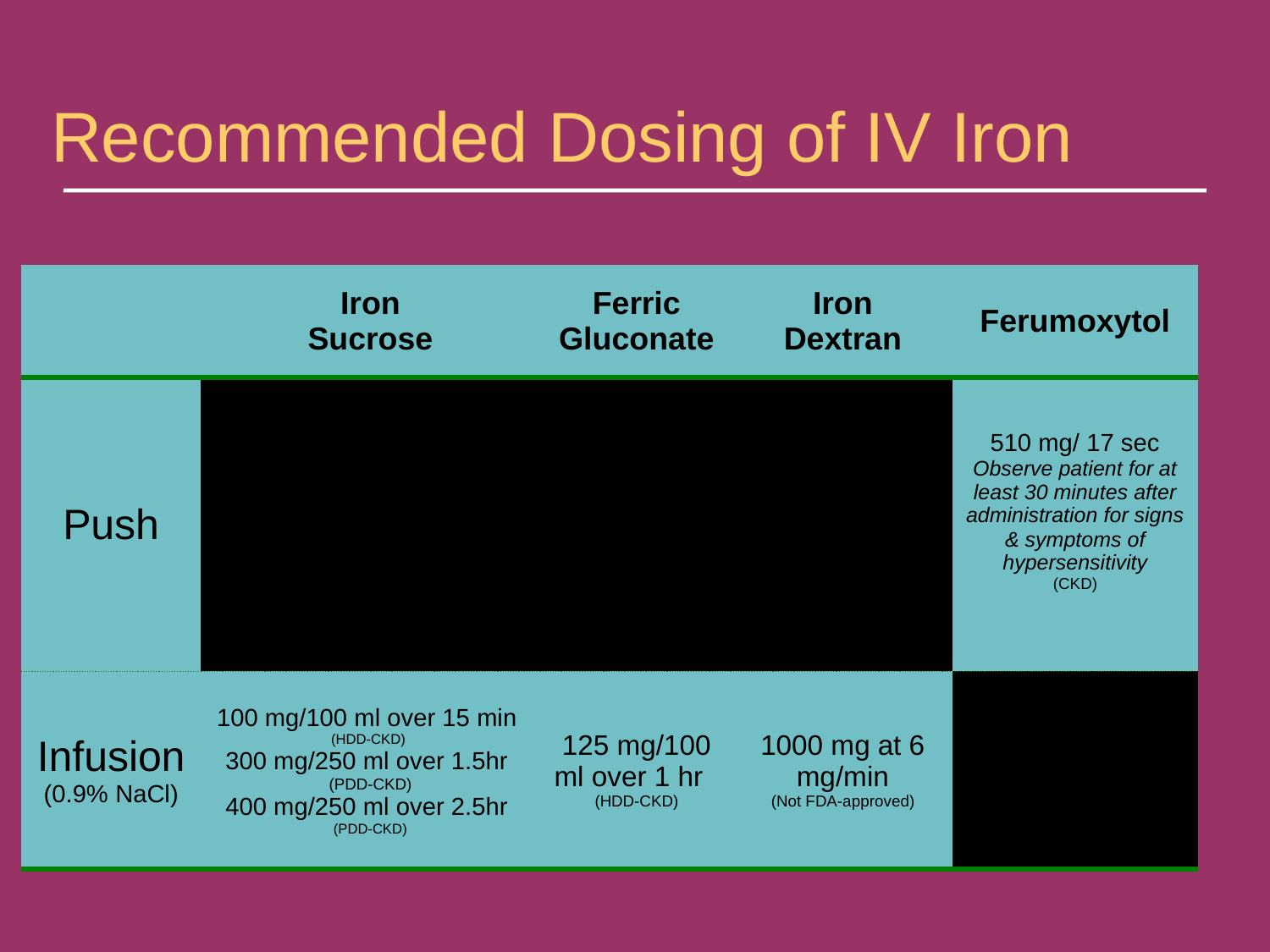

Recommended Dosing of IV Iron
|  | Iron Sucrose | Ferric Gluconate | Iron Dextran | Ferumoxytol |
| --- | --- | --- | --- | --- |
| Push | 100 mg over 2-5 min (HDD-CKD) 200 mg over 2-5 min (NDD-CKD) | 125 mg over 10 min (HDD-CKD) | 100 mg/ 2 min Observe patient for at least one hour after test dose for signs and symptoms of anaphylaxis (Documented iron deficiency in whom oral adminstration is unsatisfactory or impossible) | 510 mg/ 17 sec Observe patient for at least 30 minutes after administration for signs & symptoms of hypersensitivity (CKD) |
| Infusion (0.9% NaCl) | 100 mg/100 ml over 15 min (HDD-CKD) 300 mg/250 ml over 1.5hr (PDD-CKD) 400 mg/250 ml over 2.5hr (PDD-CKD) | 125 mg/100 ml over 1 hr (HDD-CKD) | 1000 mg at 6 mg/min (Not FDA-approved) | Not recommended |